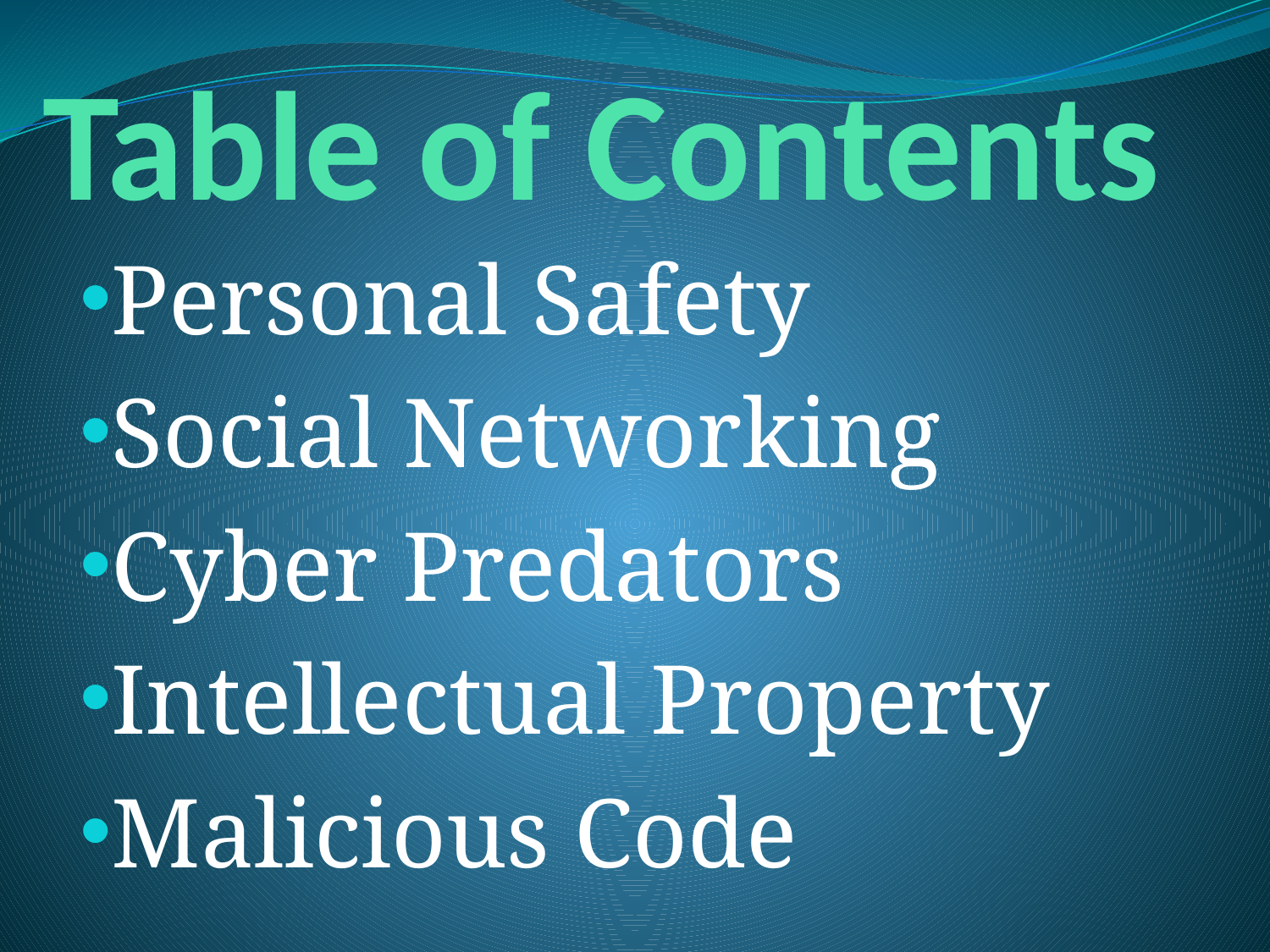

# Table of Contents
Personal Safety
Social Networking
Cyber Predators
Intellectual Property
Malicious Code